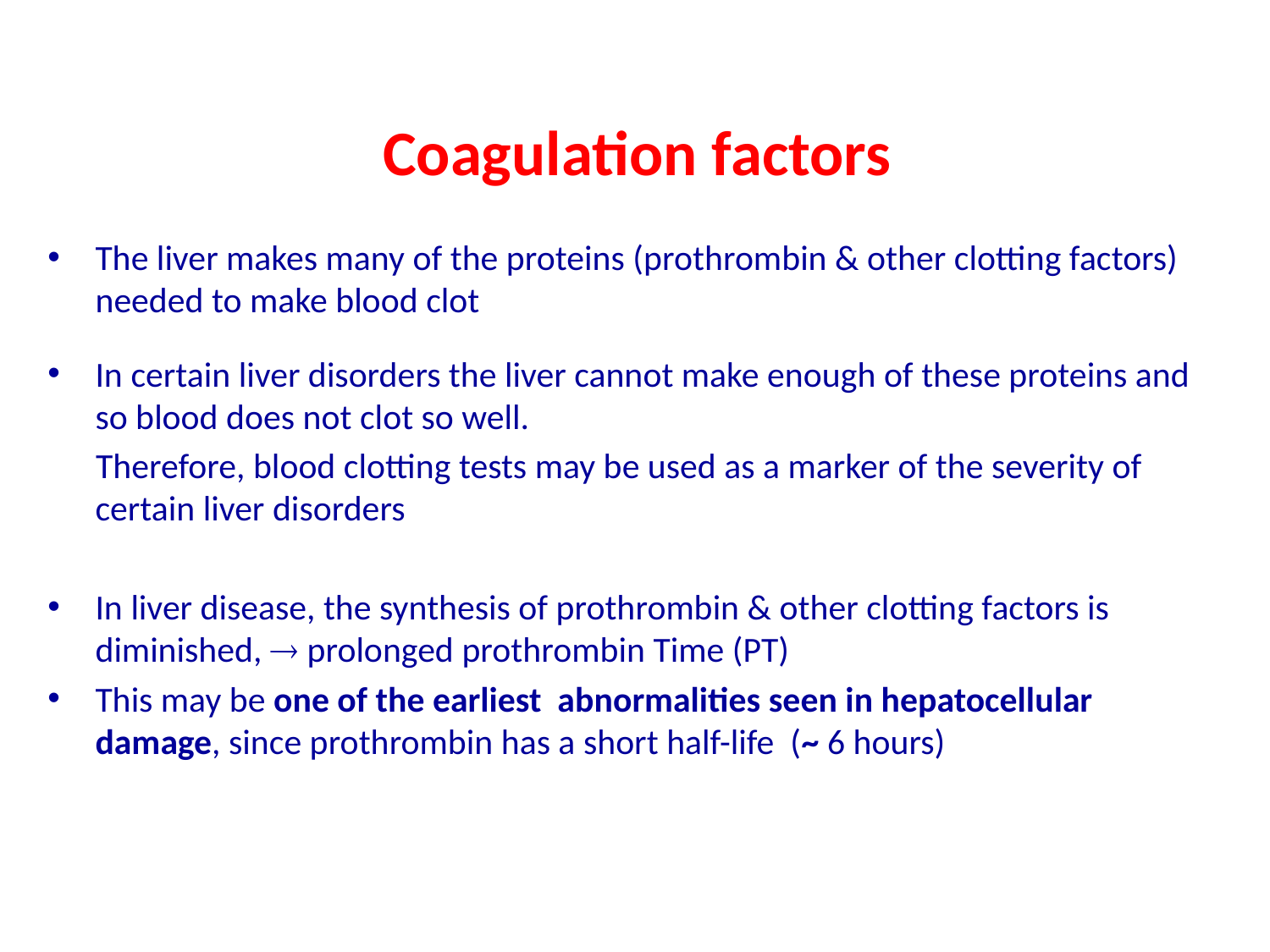

Coagulation factors

The liver makes many of the proteins (prothrombin & other clotting factors) needed to make blood clot

In certain liver disorders the liver cannot make enough of these proteins and so blood does not clot so well.
      Therefore, blood clotting tests may be used as a marker of the severity of certain liver disorders

In liver disease, the synthesis of prothrombin & other clotting factors is diminished, → prolonged prothrombin Time (PT)
This may be one of the earliest  abnormalities seen in hepatocellular  damage, since prothrombin has a short half-life  (~ 6 hours)